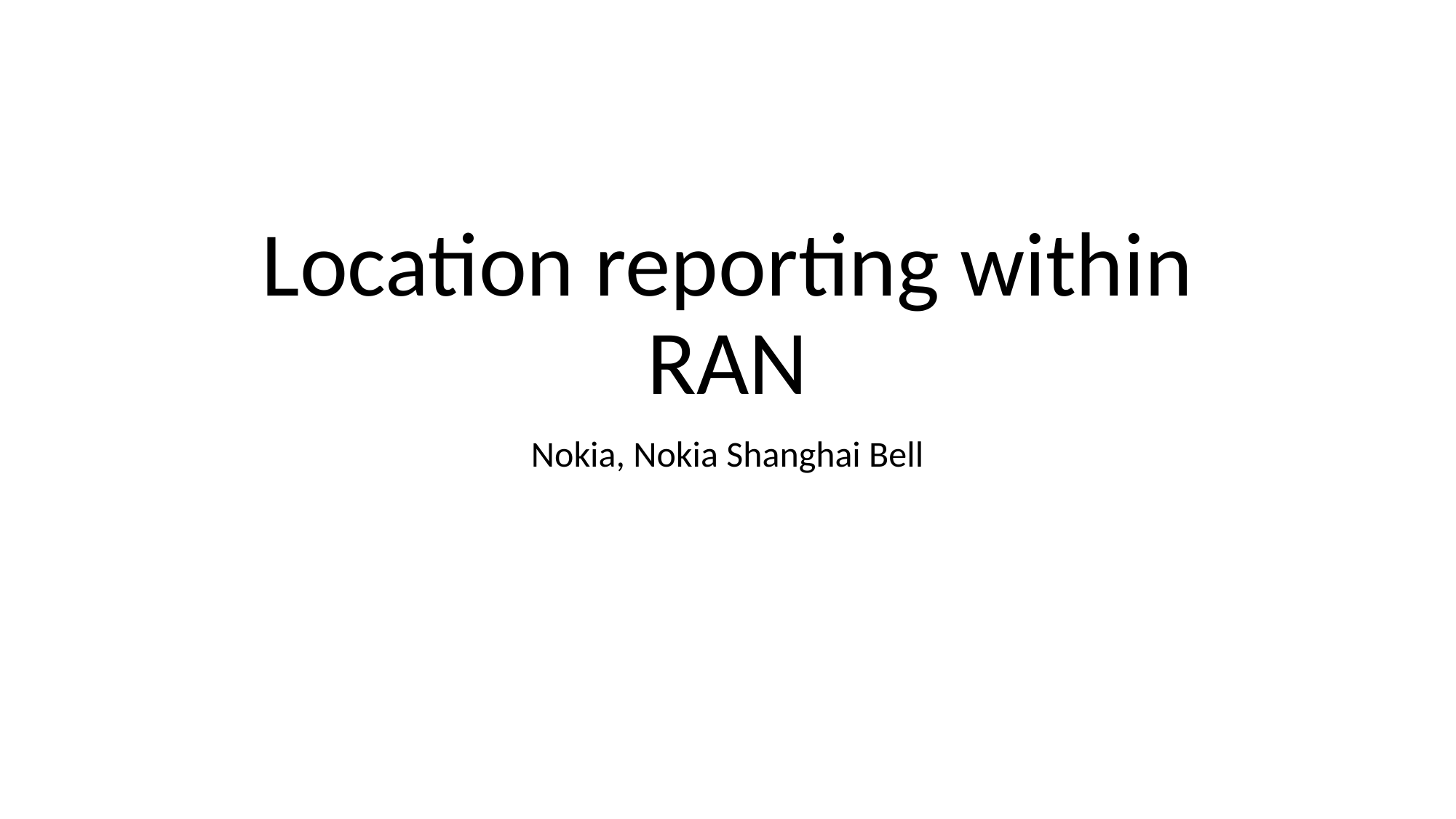

# Location reporting within RAN
Nokia, Nokia Shanghai Bell